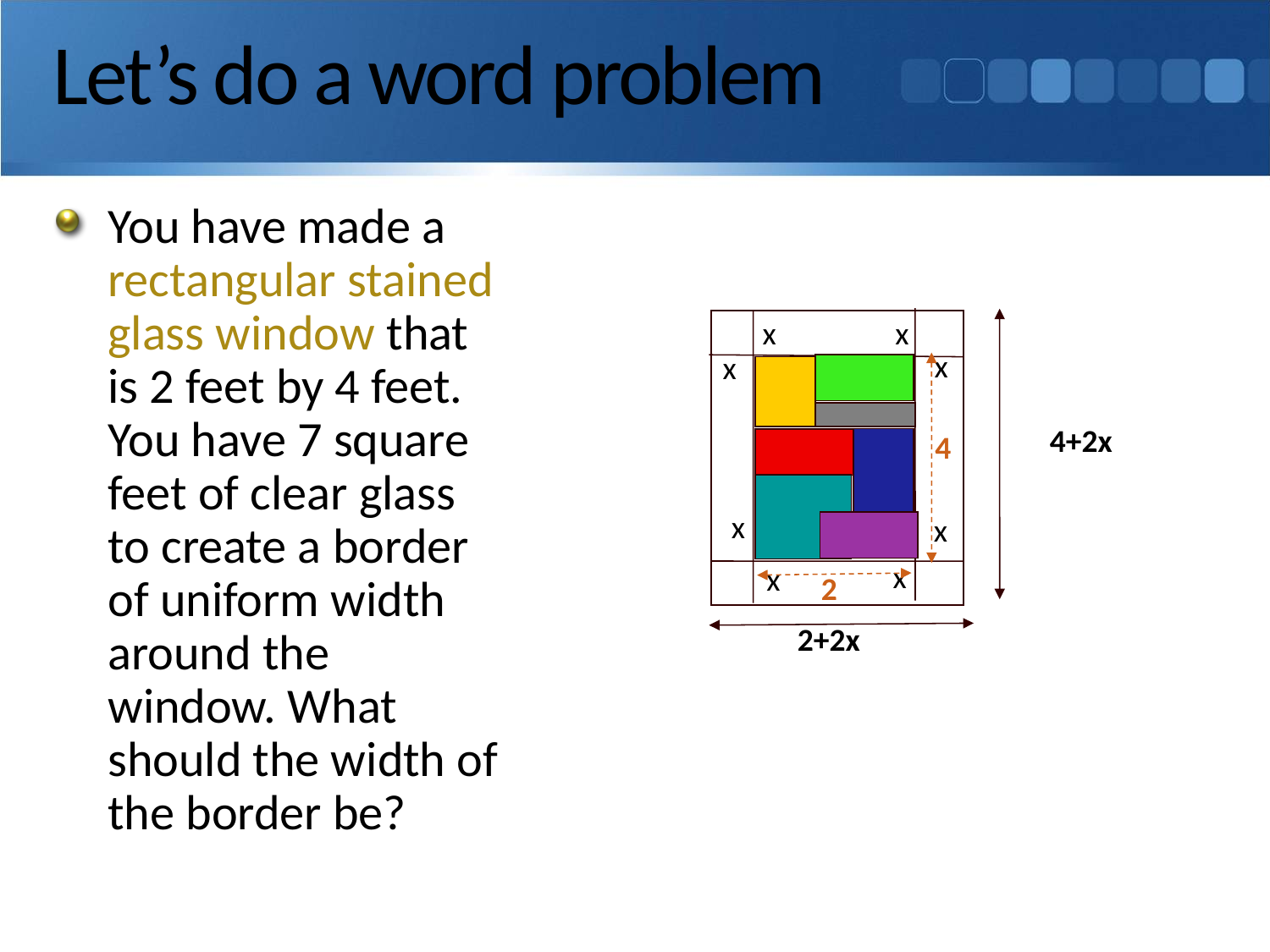

# Let’s do a word problem
You have made a rectangular stained glass window that is 2 feet by 4 feet. You have 7 square feet of clear glass to create a border of uniform width around the window. What should the width of the border be?

x
x

x
x

4+2x
4

x
x

x
x

2

2+2x